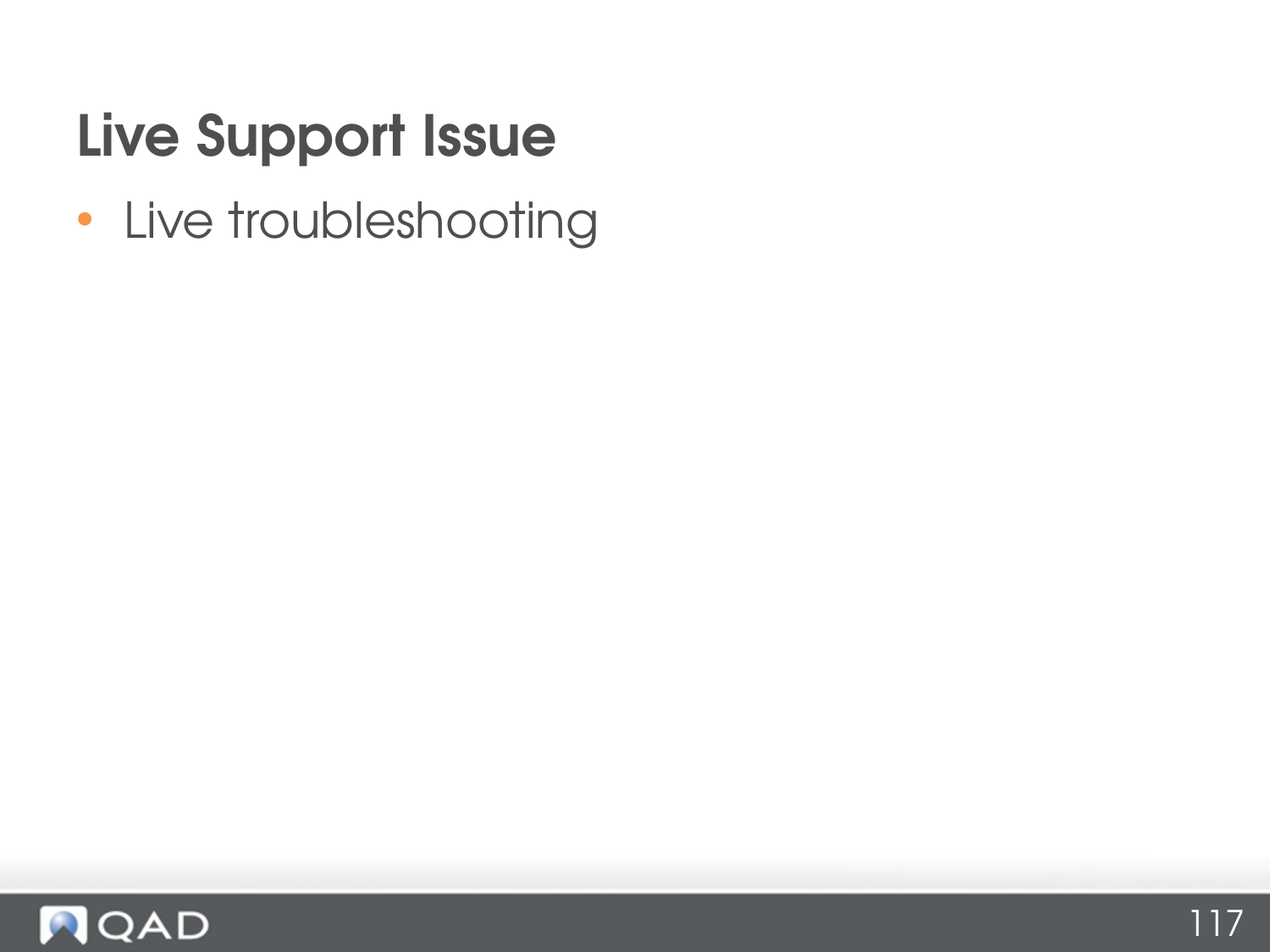

# Live Support Issue
Live troubleshooting
117